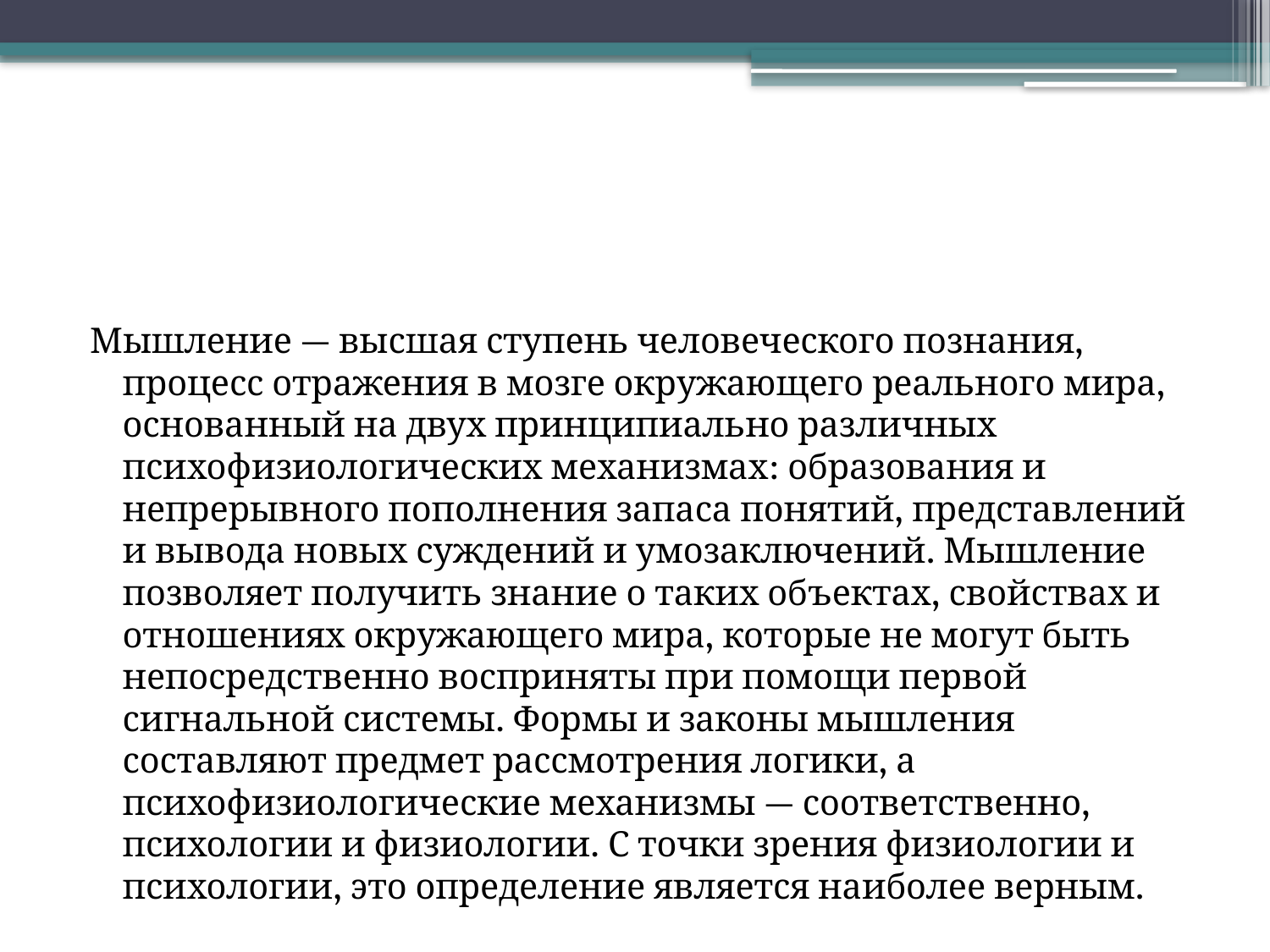

Мышление — высшая ступень человеческого познания, процесс отражения в мозге окружающего реального мира, основанный на двух принципиально различных психофизиологических механизмах: образования и непрерывного пополнения запаса понятий, представлений и вывода новых суждений и умозаключений. Мышление позволяет получить знание о таких объектах, свойствах и отношениях окружающего мира, которые не могут быть непосредственно восприняты при помощи первой сигнальной системы. Формы и законы мышления составляют предмет рассмотрения логики, а психофизиологические механизмы — соответственно, психологии и физиологии. С точки зрения физиологии и психологии, это определение является наиболее верным.